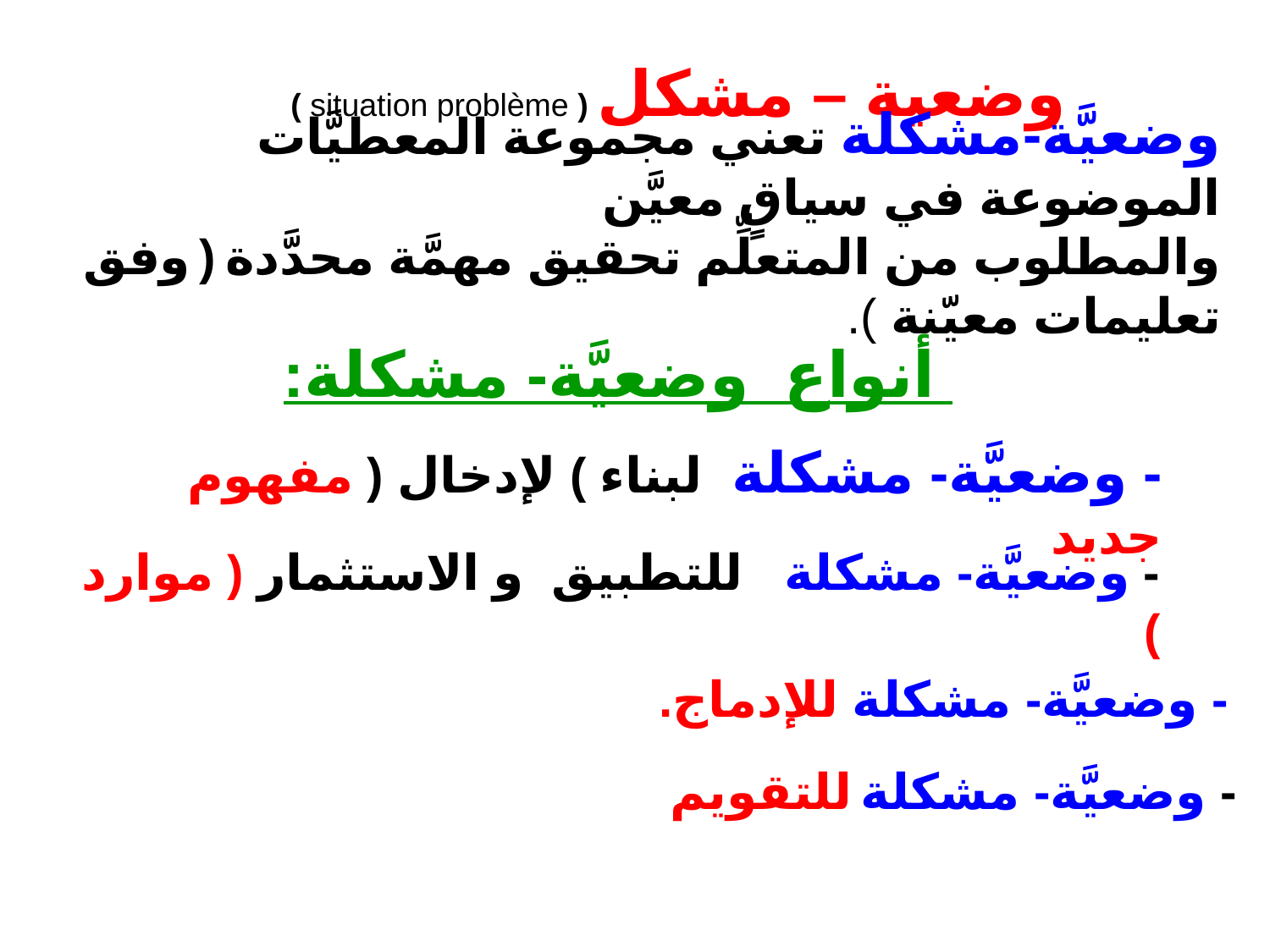

وضعية – مشكل ( situation problème )
وضعيَّة-مشكلة تعني مجموعة المعطيَّات الموضوعة في سياقٍ معيَّن
والمطلوب من المتعلِّم تحقيق مهمَّة محدَّدة ( وفق تعليمات معيّنة ).
 أنواع  وضعيَّة- مشكلة:
- وضعيَّة- مشكلة  لبناء ) لإدخال ( مفهوم جديد
- وضعيَّة- مشكلة   للتطبيق  و الاستثمار ( موارد )
- وضعيَّة- مشكلة للإدماج.
- وضعيَّة- مشكلة للتقويم